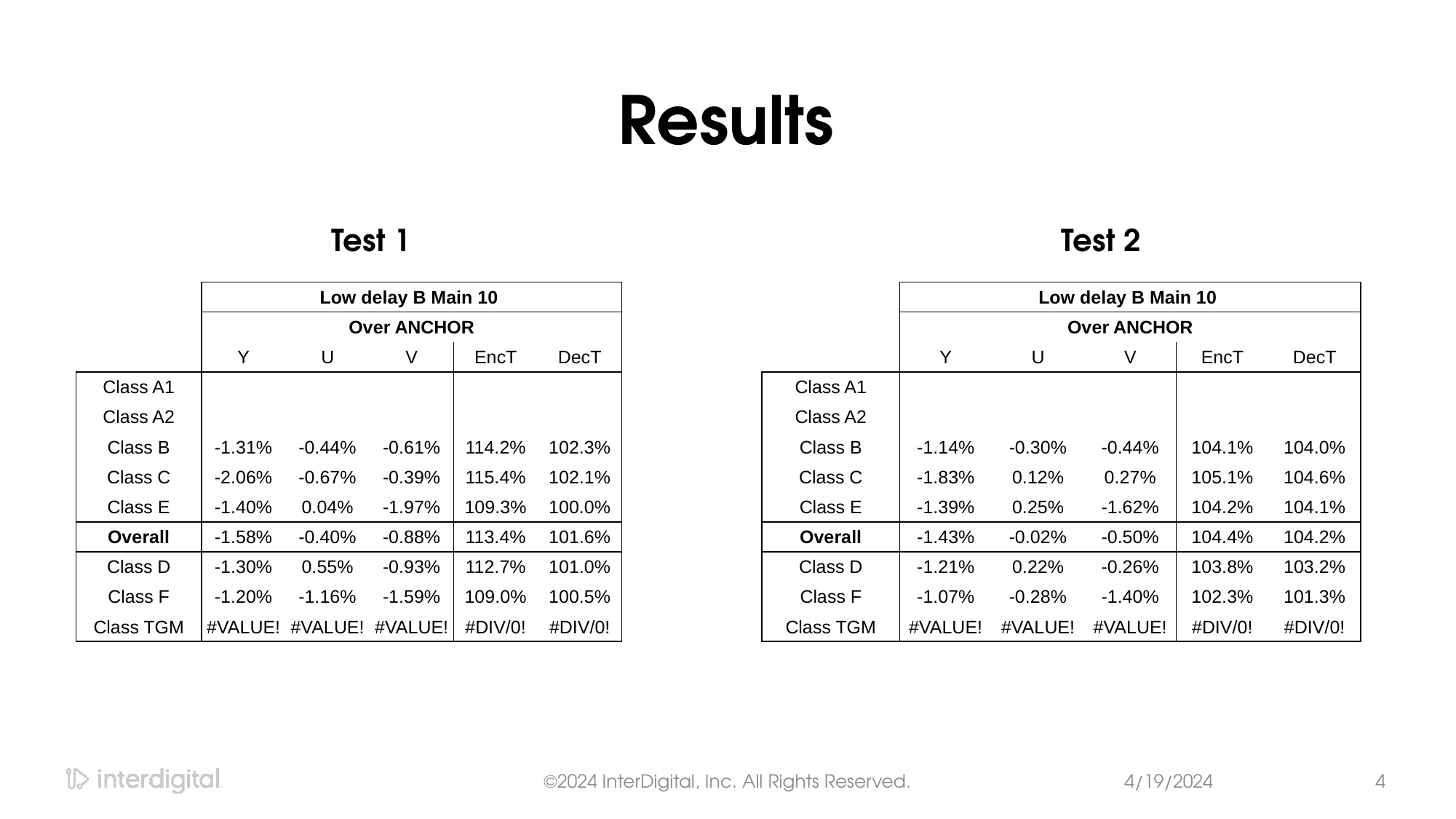

# Results
Test 1
Test 2
|  | Low delay B Main 10 |  |  |  |  |
| --- | --- | --- | --- | --- | --- |
|  | Over ANCHOR |  |  |  |  |
|  | Y | U | V | EncT | DecT |
| Class A1 |  |  |  |  |  |
| Class A2 |  |  |  |  |  |
| Class B | -1.31% | -0.44% | -0.61% | 114.2% | 102.3% |
| Class C | -2.06% | -0.67% | -0.39% | 115.4% | 102.1% |
| Class E | -1.40% | 0.04% | -1.97% | 109.3% | 100.0% |
| Overall | -1.58% | -0.40% | -0.88% | 113.4% | 101.6% |
| Class D | -1.30% | 0.55% | -0.93% | 112.7% | 101.0% |
| Class F | -1.20% | -1.16% | -1.59% | 109.0% | 100.5% |
| Class TGM | #VALUE! | #VALUE! | #VALUE! | #DIV/0! | #DIV/0! |
|  | Low delay B Main 10 |  |  |  |  |
| --- | --- | --- | --- | --- | --- |
|  | Over ANCHOR |  |  |  |  |
|  | Y | U | V | EncT | DecT |
| Class A1 |  |  |  |  |  |
| Class A2 |  |  |  |  |  |
| Class B | -1.14% | -0.30% | -0.44% | 104.1% | 104.0% |
| Class C | -1.83% | 0.12% | 0.27% | 105.1% | 104.6% |
| Class E | -1.39% | 0.25% | -1.62% | 104.2% | 104.1% |
| Overall | -1.43% | -0.02% | -0.50% | 104.4% | 104.2% |
| Class D | -1.21% | 0.22% | -0.26% | 103.8% | 103.2% |
| Class F | -1.07% | -0.28% | -1.40% | 102.3% | 101.3% |
| Class TGM | #VALUE! | #VALUE! | #VALUE! | #DIV/0! | #DIV/0! |
©2024 InterDigital, Inc. All Rights Reserved.
4/19/2024
4